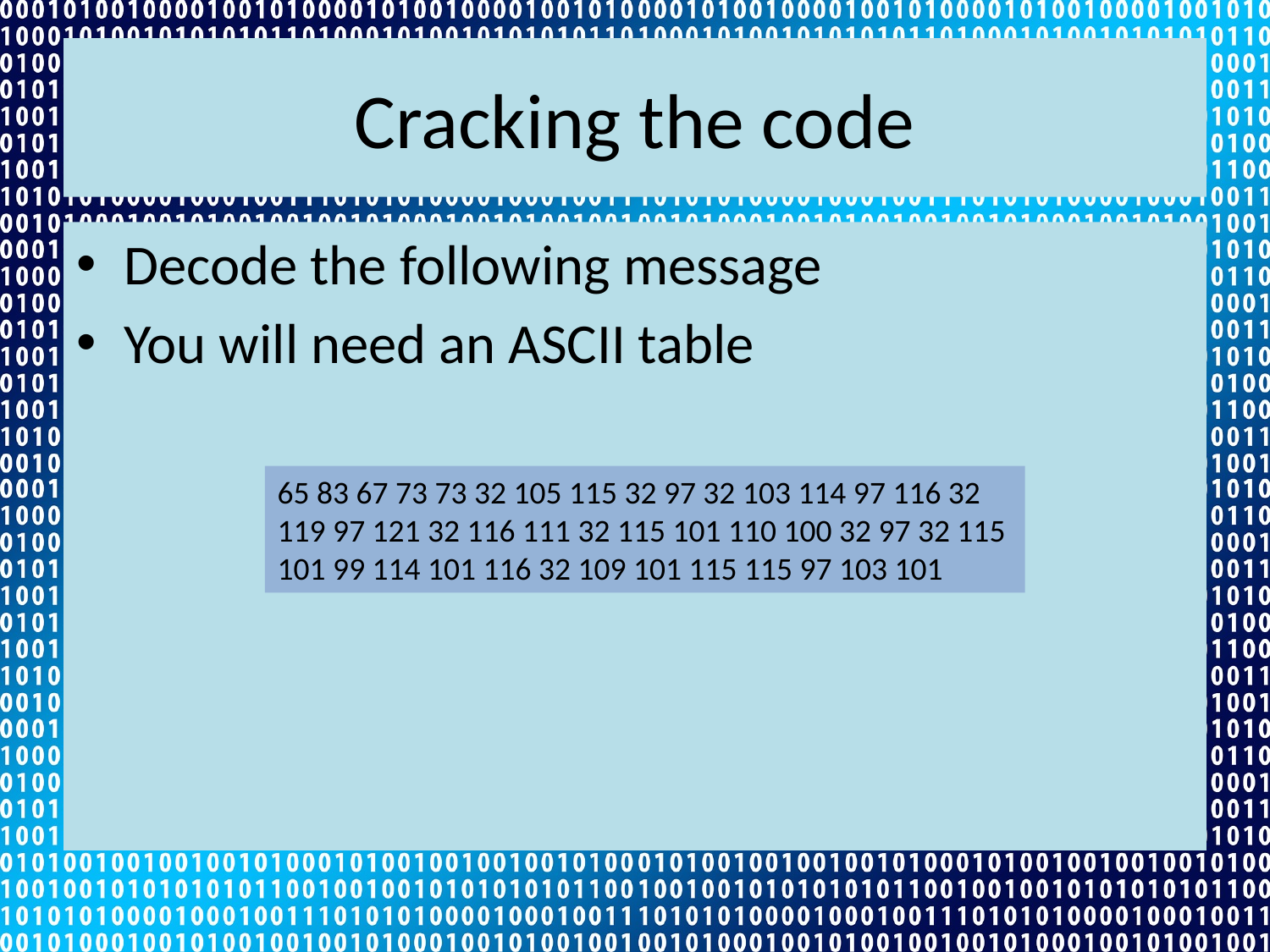

# Cracking the code
Decode the following message
You will need an ASCII table
65 83 67 73 73 32 105 115 32 97 32 103 114 97 116 32 119 97 121 32 116 111 32 115 101 110 100 32 97 32 115 101 99 114 101 116 32 109 101 115 115 97 103 101